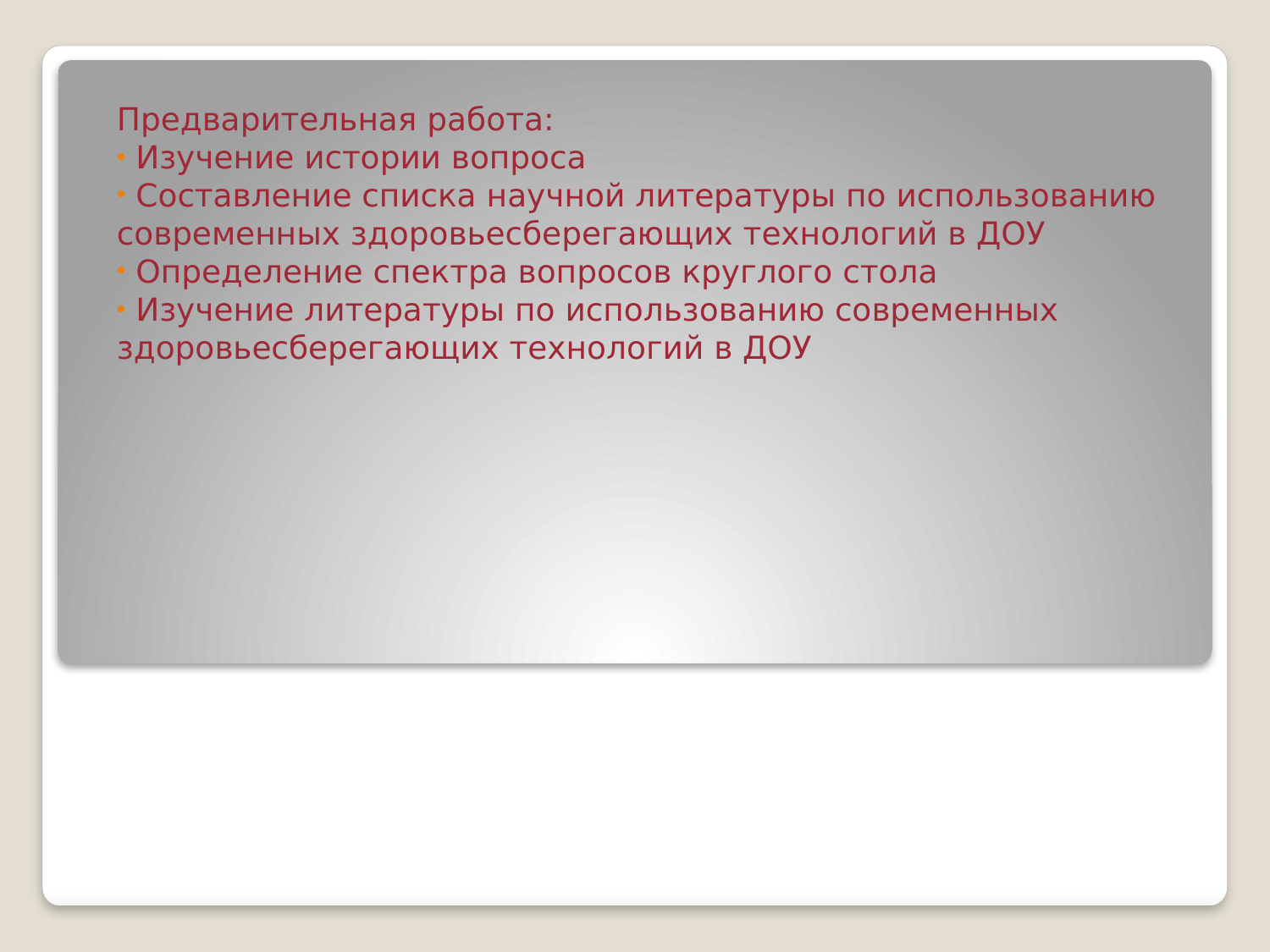

Предварительная работа:
 Изучение истории вопроса
 Составление списка научной литературы по использованию современных здоровьесберегающих технологий в ДОУ
 Определение спектра вопросов круглого стола
 Изучение литературы по использованию современных здоровьесберегающих технологий в ДОУ
#